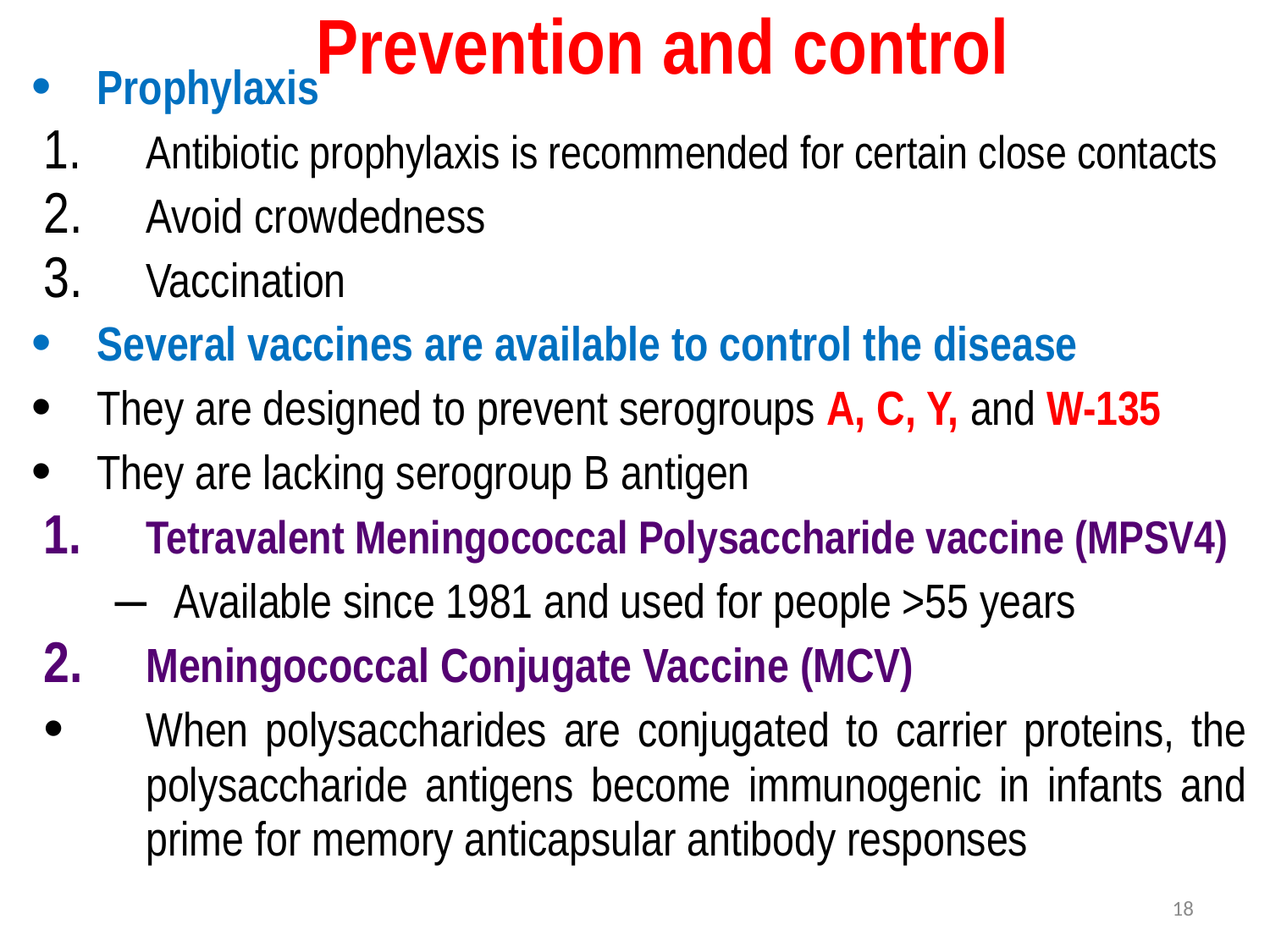

# Prevention and control
Prophylaxis
Antibiotic prophylaxis is recommended for certain close contacts
Avoid crowdedness
Vaccination
Several vaccines are available to control the disease
They are designed to prevent serogroups A, C, Y, and W-135
They are lacking serogroup B antigen
Tetravalent Meningococcal Polysaccharide vaccine (MPSV4)
Available since 1981 and used for people >55 years
Meningococcal Conjugate Vaccine (MCV)
When polysaccharides are conjugated to carrier proteins, the polysaccharide antigens become immunogenic in infants and prime for memory anticapsular antibody responses

18